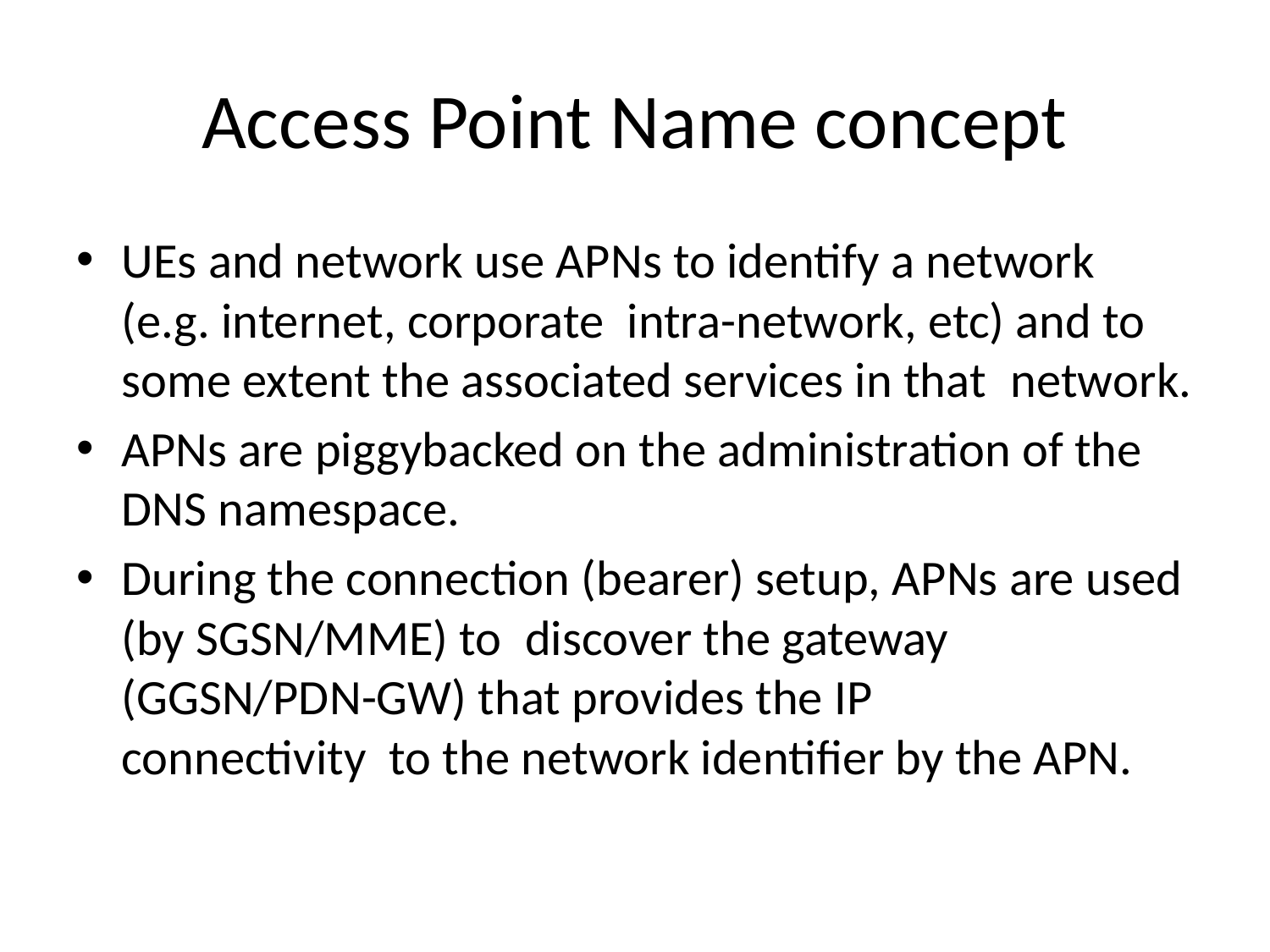

# Access Point Name concept
UEs and network use APNs to identify a network (e.g. internet, corporate  intra-network, etc) and to some extent the associated services in that  network.
APNs are piggybacked on the administration of the DNS namespace.
During the connection (bearer) setup, APNs are used (by SGSN/MME) to  discover the gateway (GGSN/PDN-GW) that provides the IP connectivity  to the network identifier by the APN.